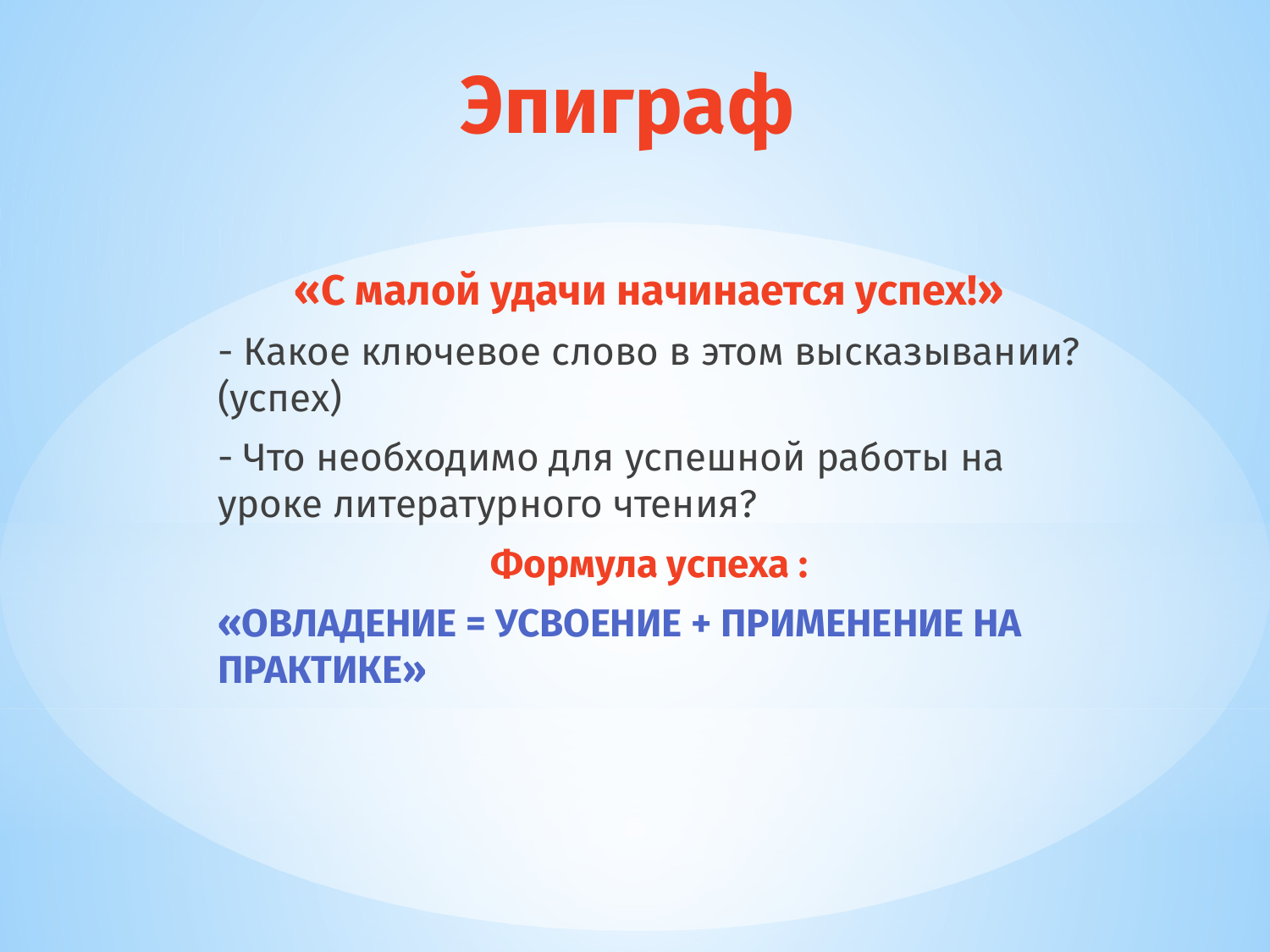

# Эпиграф
«С малой удачи начинается успех!»
- Какое ключевое слово в этом высказывании? (успех)
- Что необходимо для успешной работы на уроке литературного чтения?
Формула успеха :
«ОВЛАДЕНИЕ = УСВОЕНИЕ + ПРИМЕНЕНИЕ НА ПРАКТИКЕ»